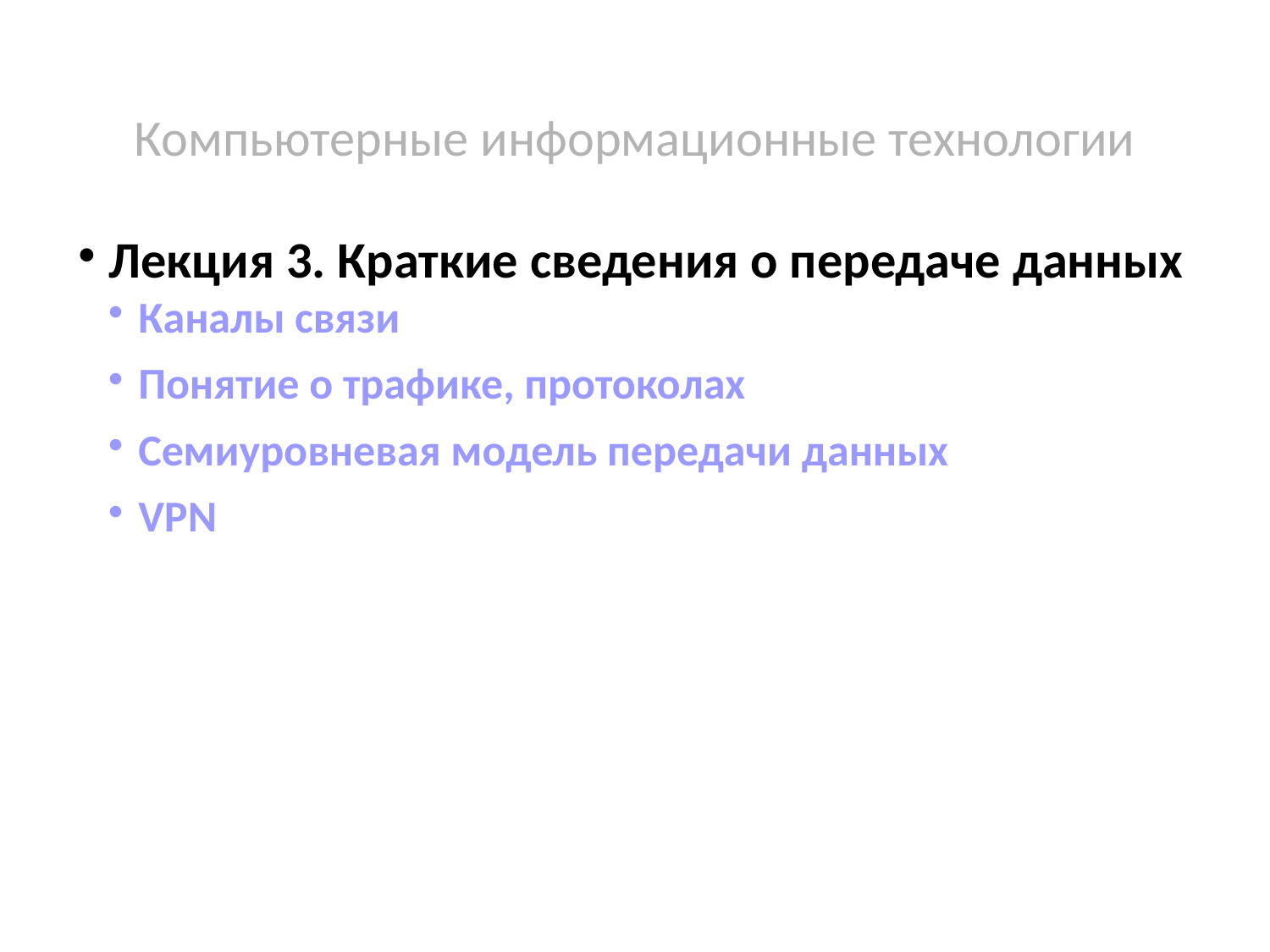

Компьютерные информационные технологии

Лекция 3. Краткие сведения о передаче данных
Каналы связи
Понятие о трафике, протоколах
Семиуровневая модель передачи данных
VPN